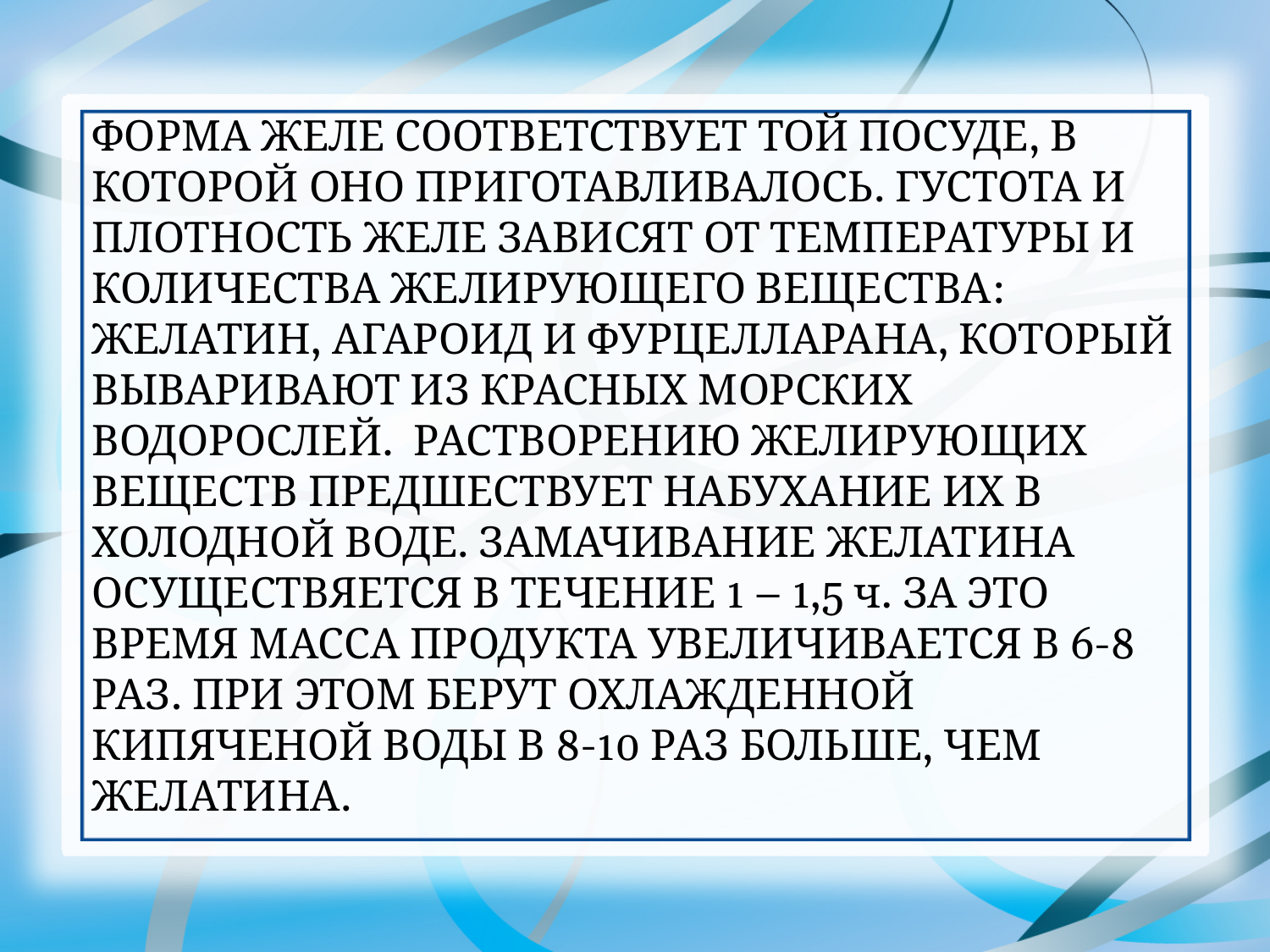

ФОРМА ЖЕЛЕ СООТВЕТСТВУЕТ ТОЙ ПОСУДЕ, В КОТОРОЙ ОНО ПРИГОТАВЛИВАЛОСЬ. ГУСТОТА И ПЛОТНОСТЬ ЖЕЛЕ ЗАВИСЯТ ОТ ТЕМПЕРАТУРЫ И КОЛИЧЕСТВА ЖЕЛИРУЮЩЕГО ВЕЩЕСТВА: ЖЕЛАТИН, АГАРОИД И ФУРЦЕЛЛАРАНА, КОТОРЫЙ ВЫВАРИВАЮТ ИЗ КРАСНЫХ МОРСКИХ ВОДОРОСЛЕЙ.  РАСТВОРЕНИЮ ЖЕЛИРУЮЩИХ ВЕЩЕСТВ ПРЕДШЕСТВУЕТ НАБУХАНИЕ ИХ В ХОЛОДНОЙ ВОДЕ. ЗАМАЧИВАНИЕ ЖЕЛАТИНА ОСУЩЕСТВЯЕТСЯ В ТЕЧЕНИЕ 1 – 1,5 ч. ЗА ЭТО ВРЕМЯ МАССА ПРОДУКТА УВЕЛИЧИВАЕТСЯ В 6-8 РАЗ. ПРИ ЭТОМ БЕРУТ ОХЛАЖДЕННОЙ КИПЯЧЕНОЙ ВОДЫ В 8-10 РАЗ БОЛЬШЕ, ЧЕМ ЖЕЛАТИНА.